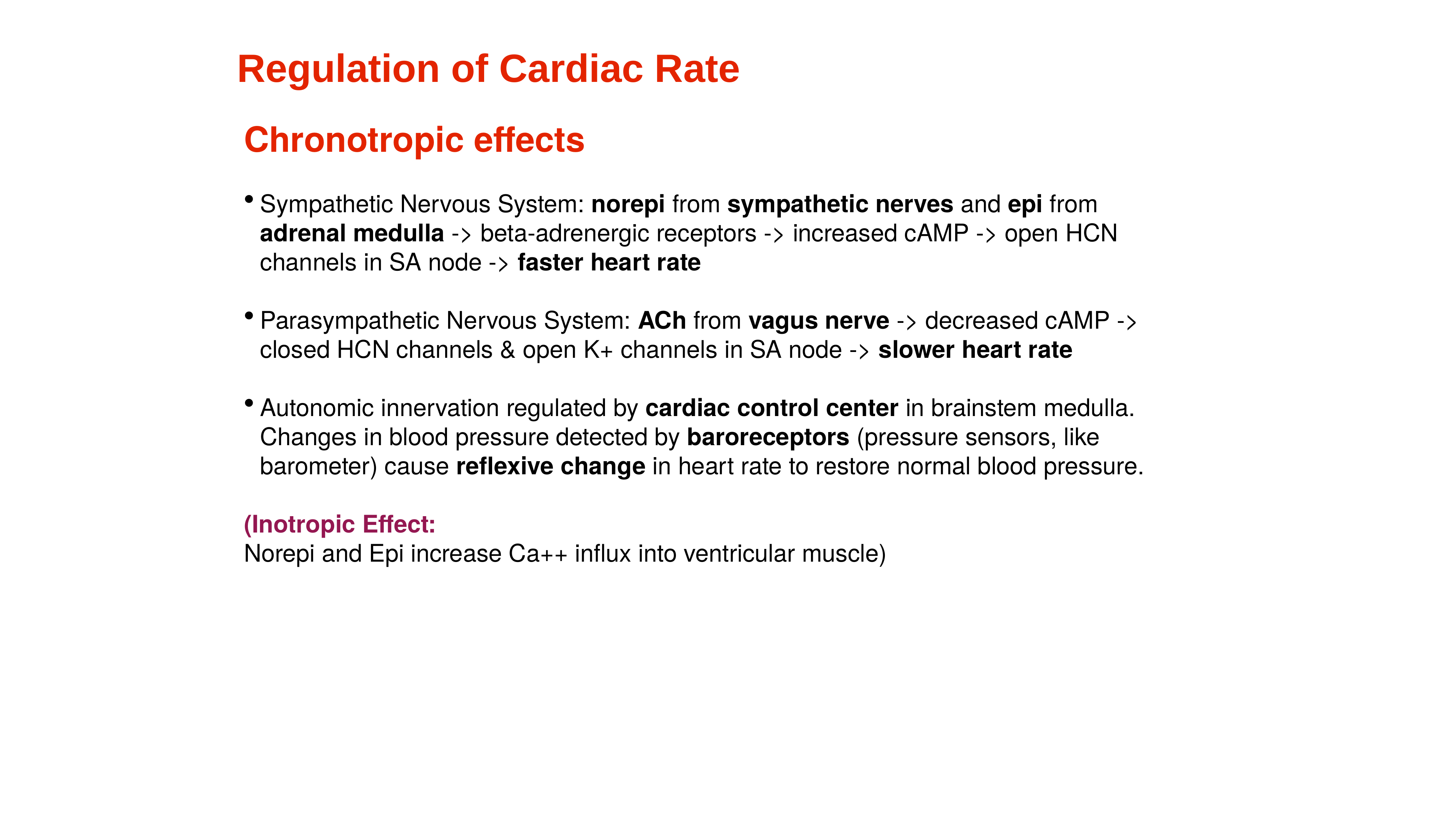

Regulation of Cardiac Rate
Chronotropic effects

Sympathetic Nervous System: norepi from sympathetic nerves and epi from adrenal medulla -> beta-adrenergic receptors -> increased cAMP -> open HCN channels in SA node -> faster heart rate

Parasympathetic Nervous System: ACh from vagus nerve -> decreased cAMP -> closed HCN channels & open K+ channels in SA node -> slower heart rate

Autonomic innervation regulated by cardiac control center in brainstem medulla. Changes in blood pressure detected by baroreceptors (pressure sensors, like barometer) cause reflexive change in heart rate to restore normal blood pressure.

(Inotropic Effect:
Norepi and Epi increase Ca++ influx into ventricular muscle)